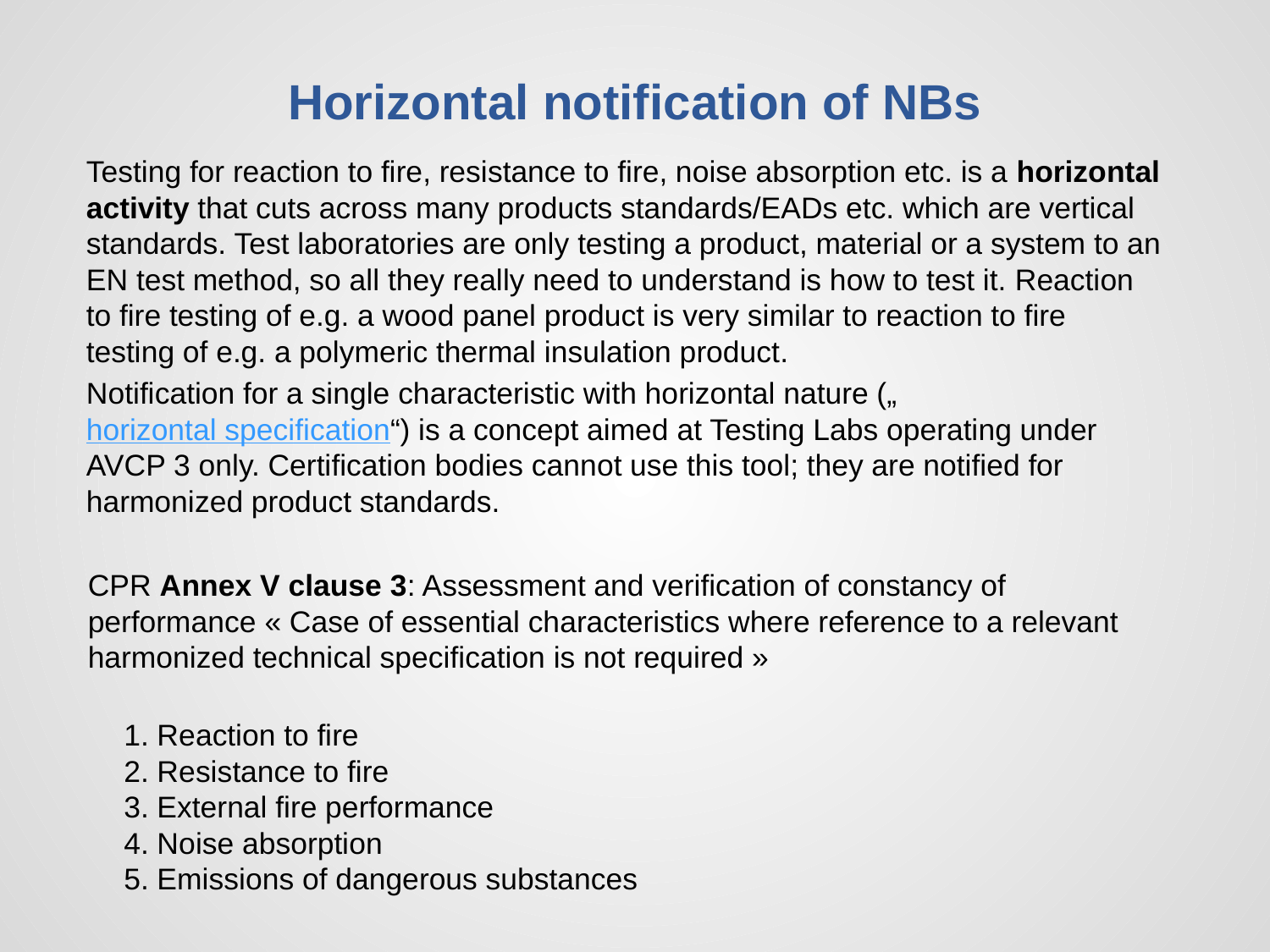

# Horizontal notification of NBs
Testing for reaction to fire, resistance to fire, noise absorption etc. is a horizontal activity that cuts across many products standards/EADs etc. which are vertical standards. Test laboratories are only testing a product, material or a system to an EN test method, so all they really need to understand is how to test it. Reaction to fire testing of e.g. a wood panel product is very similar to reaction to fire testing of e.g. a polymeric thermal insulation product.
Notification for a single characteristic with horizontal nature („horizontal specification“) is a concept aimed at Testing Labs operating under AVCP 3 only. Certification bodies cannot use this tool; they are notified for harmonized product standards.

CPR Annex V clause 3: Assessment and verification of constancy of performance « Case of essential characteristics where reference to a relevant harmonized technical specification is not required »
1. Reaction to fire
2. Resistance to fire
3. External fire performance
4. Noise absorption
5. Emissions of dangerous substances